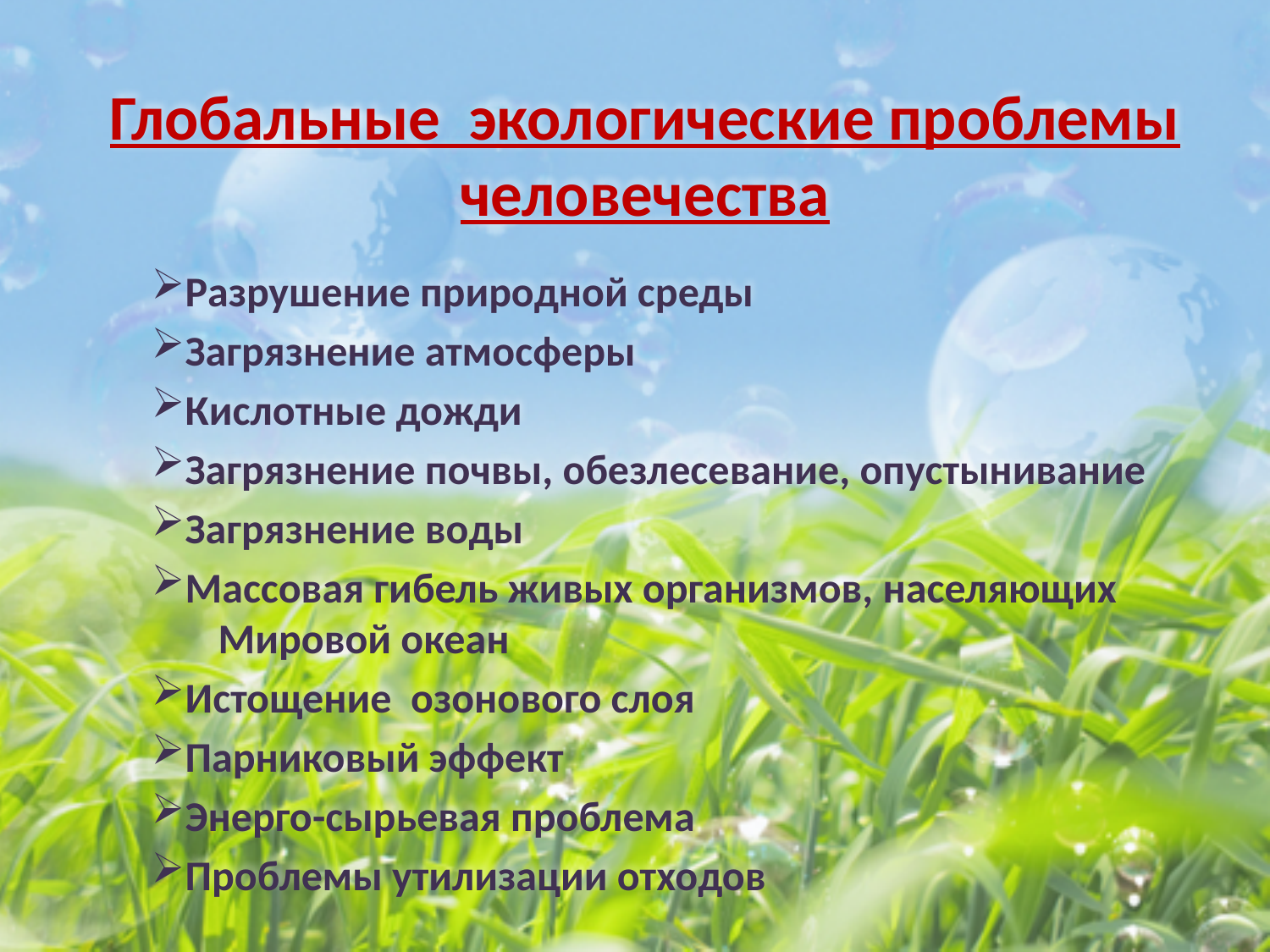

# Глобальные  экологические проблемы человечества
Разрушение природной среды
Загрязнение атмосферы
Кислотные дожди
Загрязнение почвы, обезлесевание, опустынивание
Загрязнение воды
Массовая гибель живых организмов, населяющих           Мировой океан
Истощение  озонового слоя
Парниковый эффект
Энерго-сырьевая проблема
Проблемы утилизации отходов